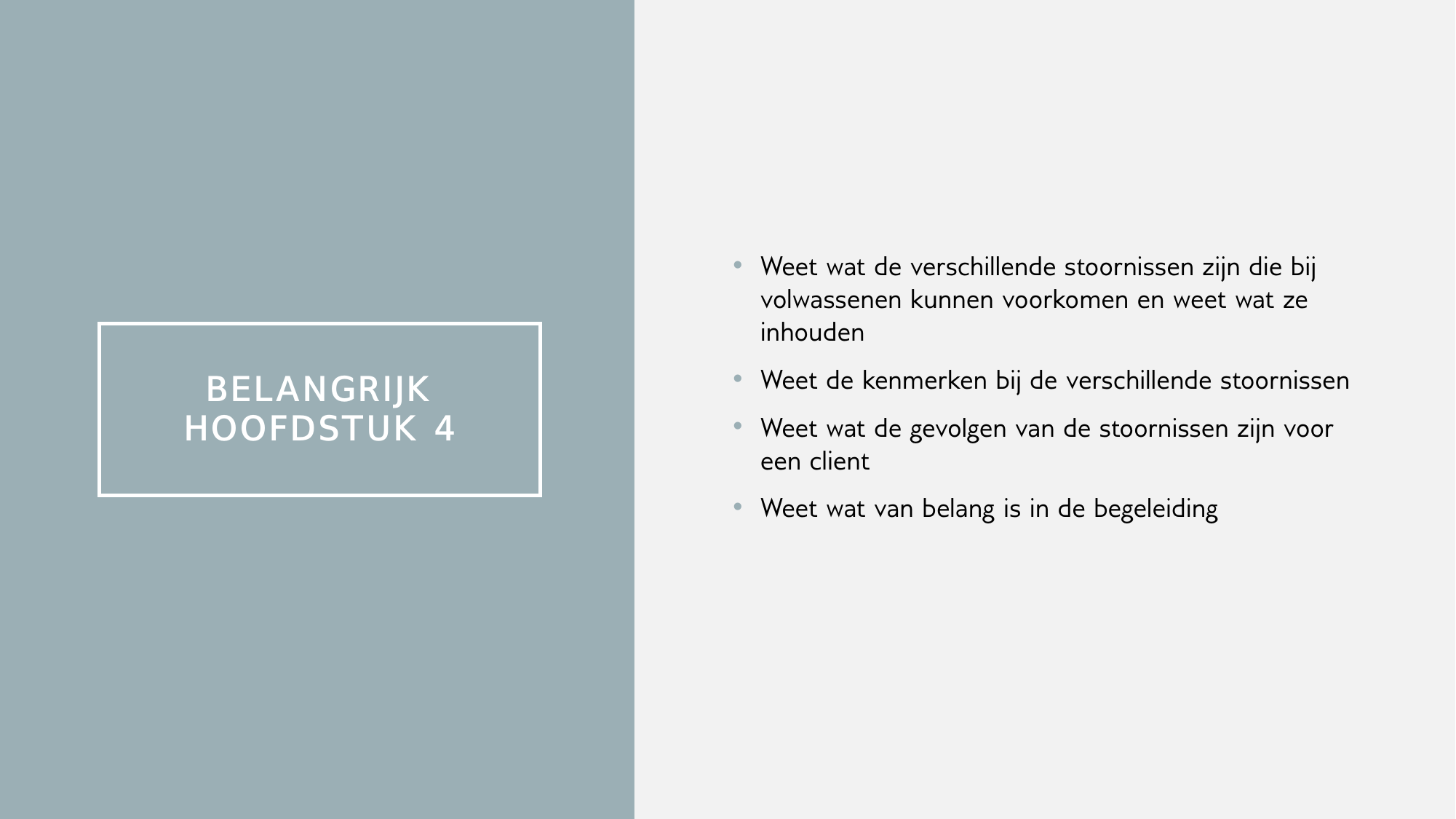

Weet wat de verschillende stoornissen zijn die bij volwassenen kunnen voorkomen en weet wat ze inhouden
Weet de kenmerken bij de verschillende stoornissen
Weet wat de gevolgen van de stoornissen zijn voor een client
Weet wat van belang is in de begeleiding

# Belangrijk hoofdstuk 4